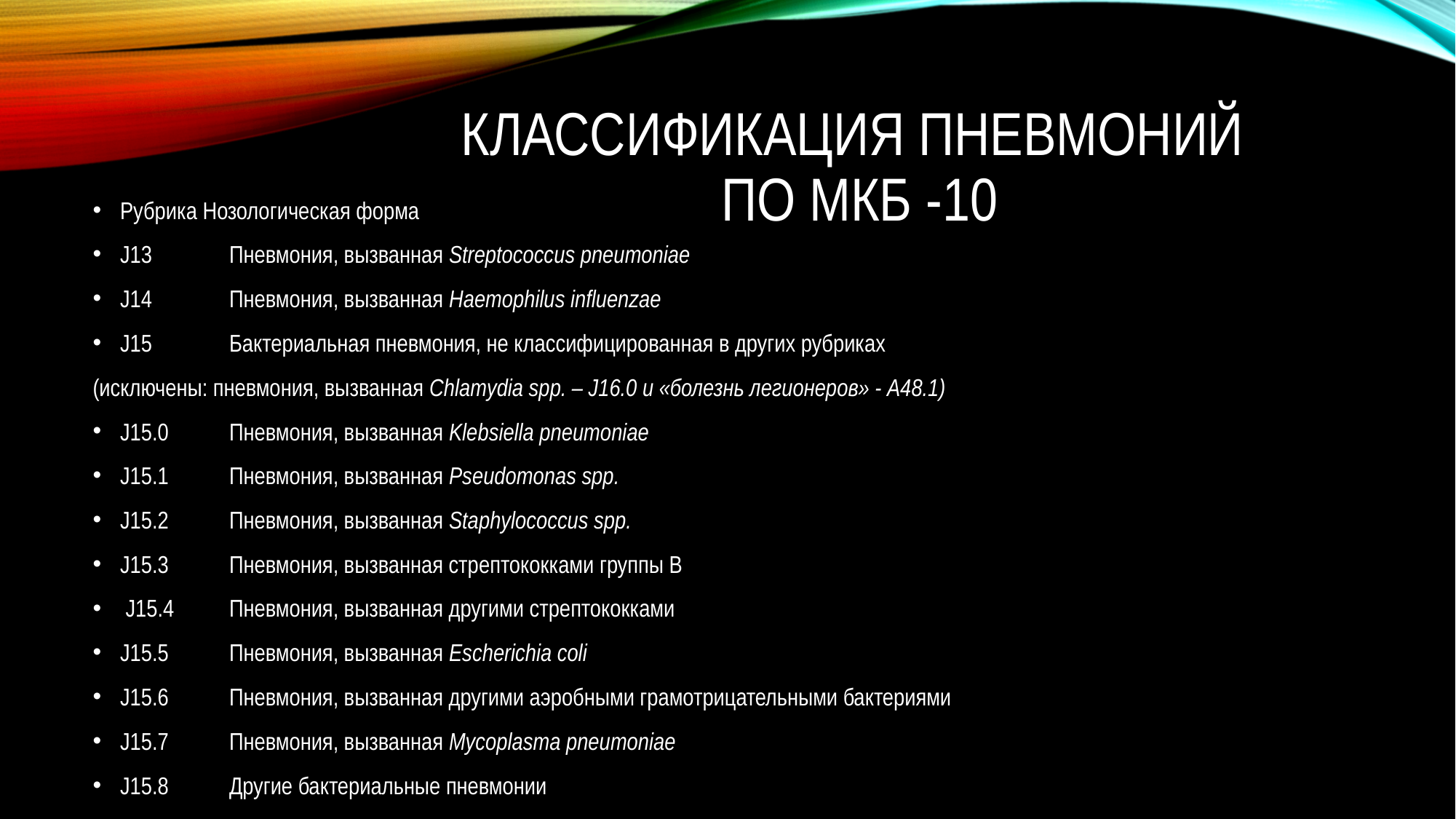

# КЛАССИФИКАЦИЯ ПНЕВМОНИЙ ПО МКБ -10
Рубрика Нозологическая форма
J13 	Пневмония, вызванная Streptococcus pneumoniae
J14 	Пневмония, вызванная Haemophilus influenzae
J15 	Бактериальная пневмония, не классифицированная в других рубриках
(исключены: пневмония, вызванная Chlamydia spp. – J16.0 и «болезнь легионеров» - А48.1)
J15.0 	Пневмония, вызванная Klebsiella pneumoniae
J15.1 	Пневмония, вызванная Pseudomonas spp.
J15.2 	Пневмония, вызванная Staphylococcus spp.
J15.3 	Пневмония, вызванная стрептококками группы В
 J15.4 	Пневмония, вызванная другими стрептококками
J15.5 	Пневмония, вызванная Escherichia coli
J15.6 	Пневмония, вызванная другими аэробными грамотрицательными бактериями
J15.7 	Пневмония, вызванная Mycoplasma pneumoniae
J15.8 	Другие бактериальные пневмонии